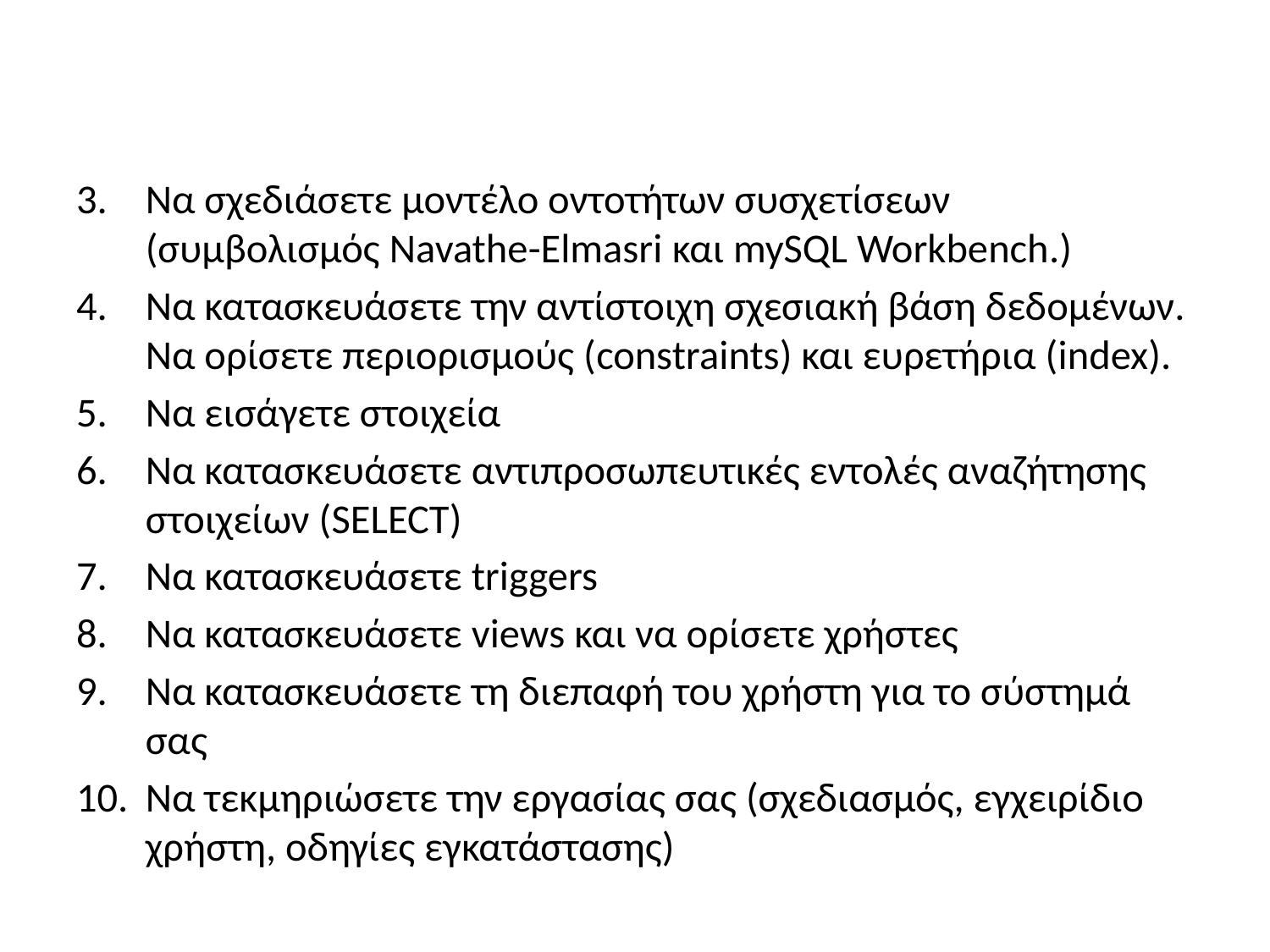

#
Να σχεδιάσετε μοντέλο οντοτήτων συσχετίσεων (συμβολισμός Navathe-Elmasri και mySQL Workbench.)
Να κατασκευάσετε την αντίστοιχη σχεσιακή βάση δεδομένων. Να ορίσετε περιορισμούς (constraints) και ευρετήρια (index).
Να εισάγετε στοιχεία
Να κατασκευάσετε αντιπροσωπευτικές εντολές αναζήτησης στοιχείων (SELECT)
Να κατασκευάσετε triggers
Να κατασκευάσετε views και να ορίσετε χρήστες
Να κατασκευάσετε τη διεπαφή του χρήστη για το σύστημά σας
Να τεκμηριώσετε την εργασίας σας (σχεδιασμός, εγχειρίδιο χρήστη, οδηγίες εγκατάστασης)